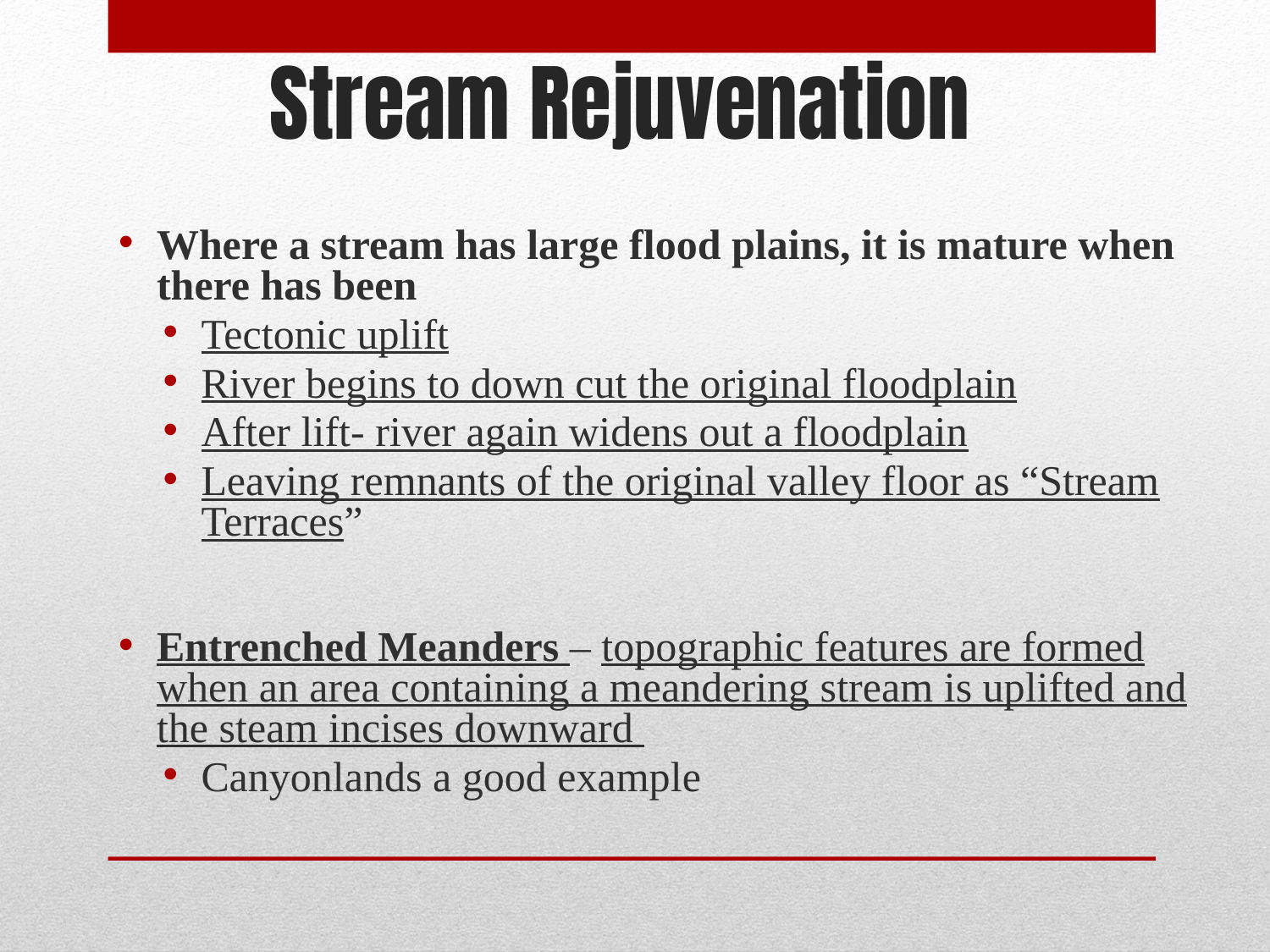

# Stream Rejuvenation
Where a stream has large flood plains, it is mature when there has been
Tectonic uplift
River begins to down cut the original floodplain
After lift- river again widens out a floodplain
Leaving remnants of the original valley floor as “Stream Terraces”

Entrenched Meanders – topographic features are formed when an area containing a meandering stream is uplifted and the steam incises downward
Canyonlands a good example